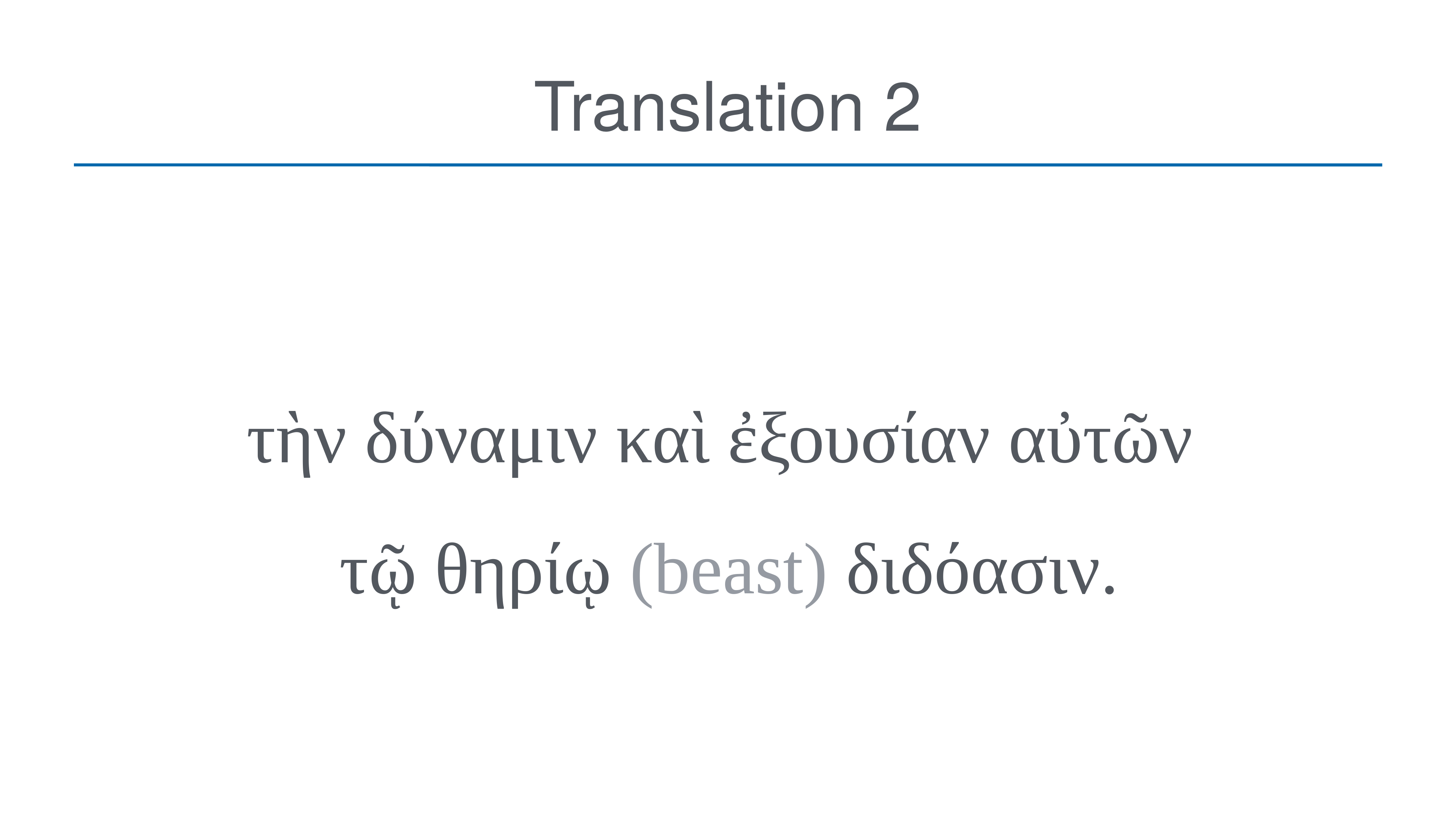

# Translation 2
τὴν δύναμιν καὶ ἐξουσίαν αὐτῶν
τῷ θηρίῳ (beast) διδόασιν.